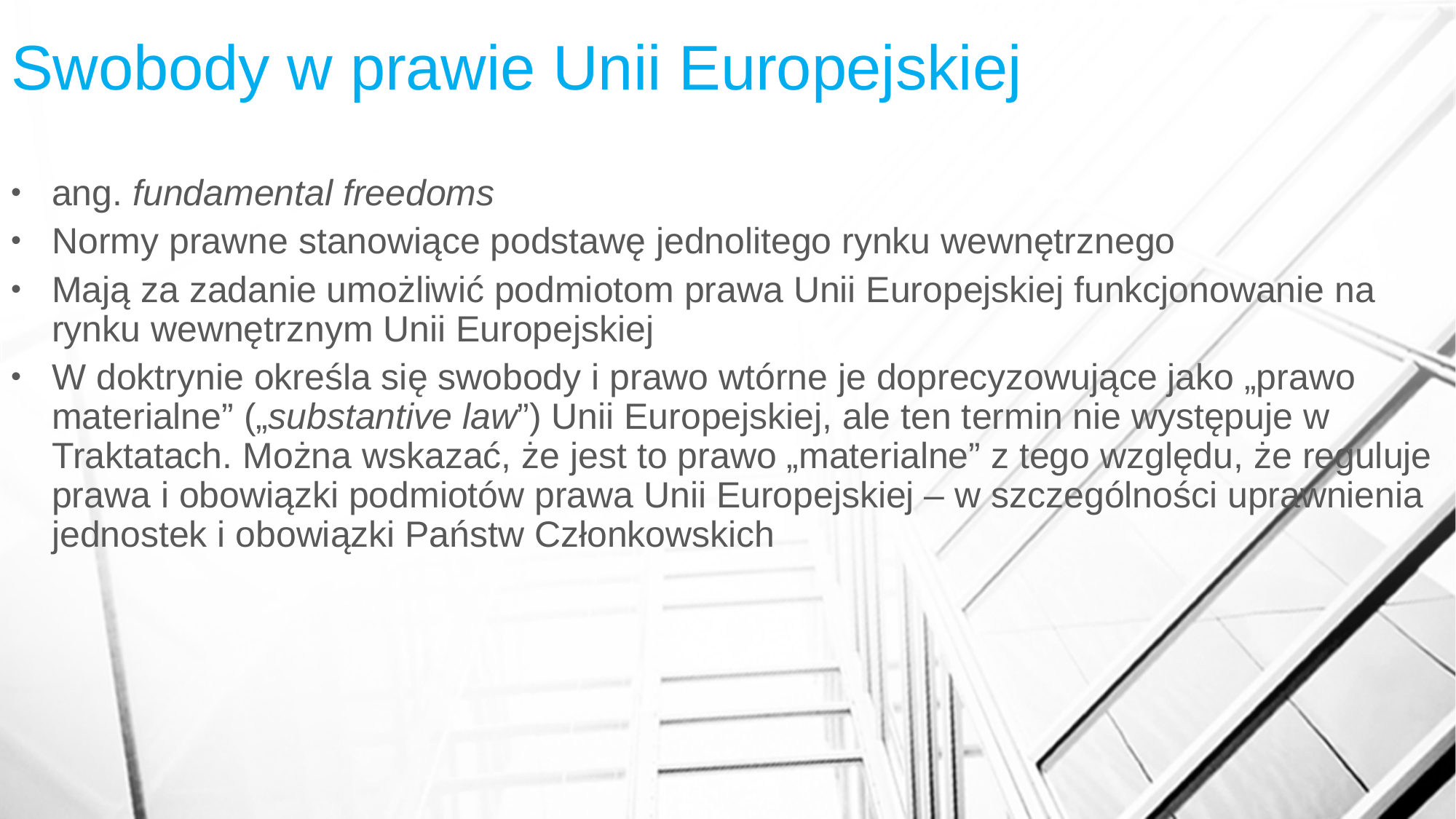

# Swobody w prawie Unii Europejskiej
ang. fundamental freedoms
Normy prawne stanowiące podstawę jednolitego rynku wewnętrznego
Mają za zadanie umożliwić podmiotom prawa Unii Europejskiej funkcjonowanie na rynku wewnętrznym Unii Europejskiej
W doktrynie określa się swobody i prawo wtórne je doprecyzowujące jako „prawo materialne” („substantive law”) Unii Europejskiej, ale ten termin nie występuje w Traktatach. Można wskazać, że jest to prawo „materialne” z tego względu, że reguluje prawa i obowiązki podmiotów prawa Unii Europejskiej – w szczególności uprawnienia jednostek i obowiązki Państw Członkowskich